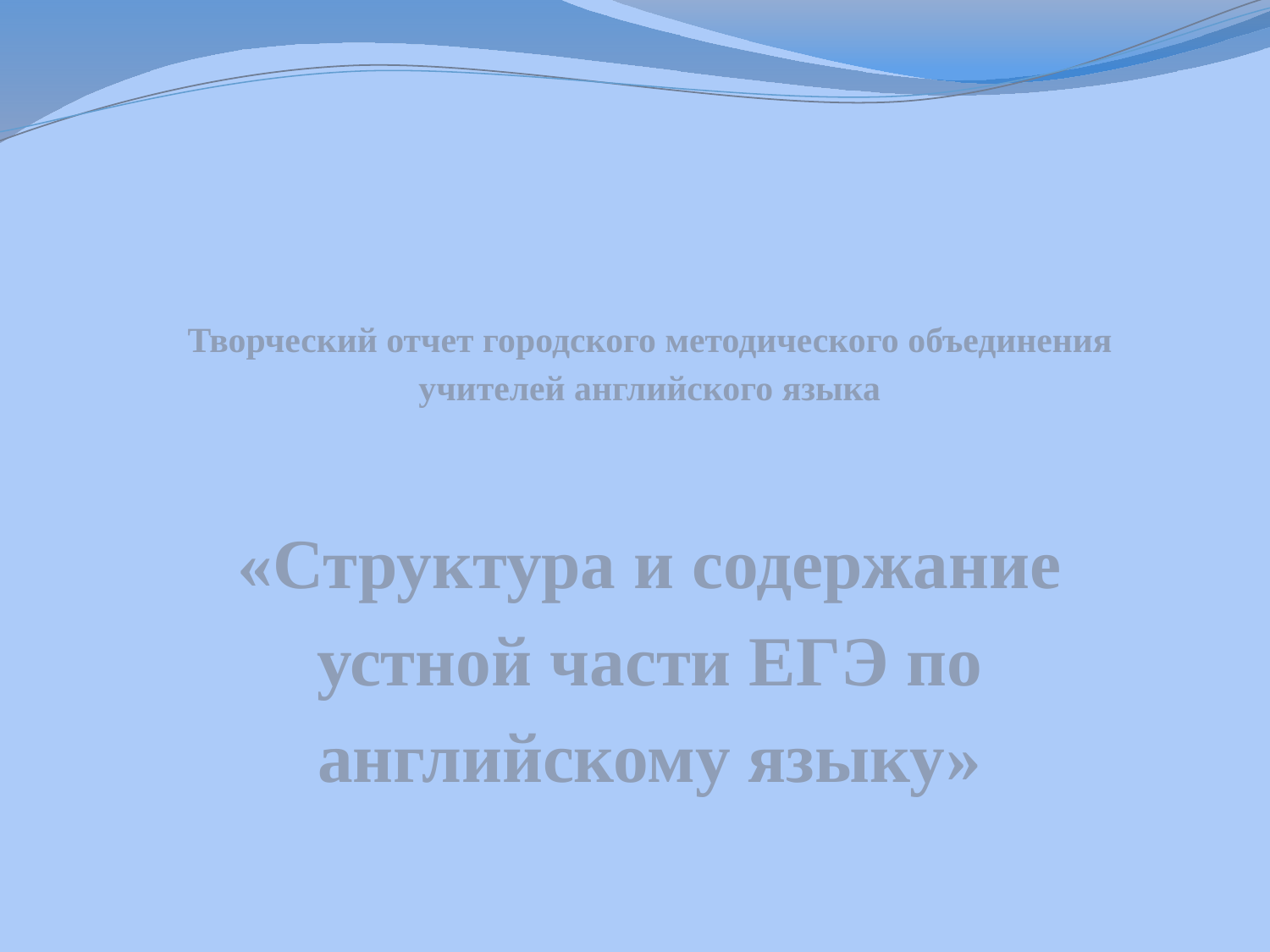

# Творческий отчет городского методического объединения учителей английского языка «Структура и содержание устной части ЕГЭ по английскому языку»